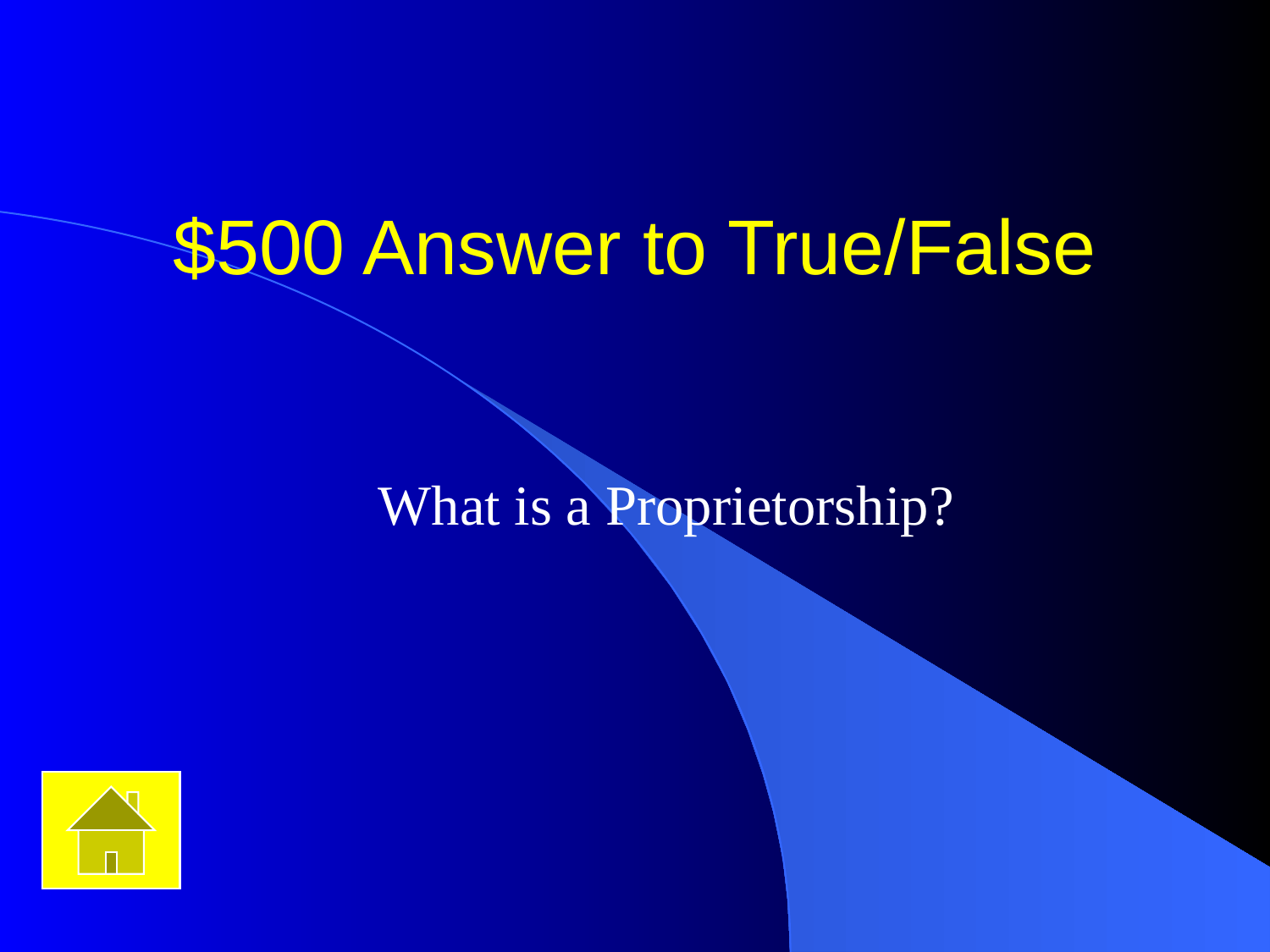

# $500 Answer to True/False
What is a Proprietorship?